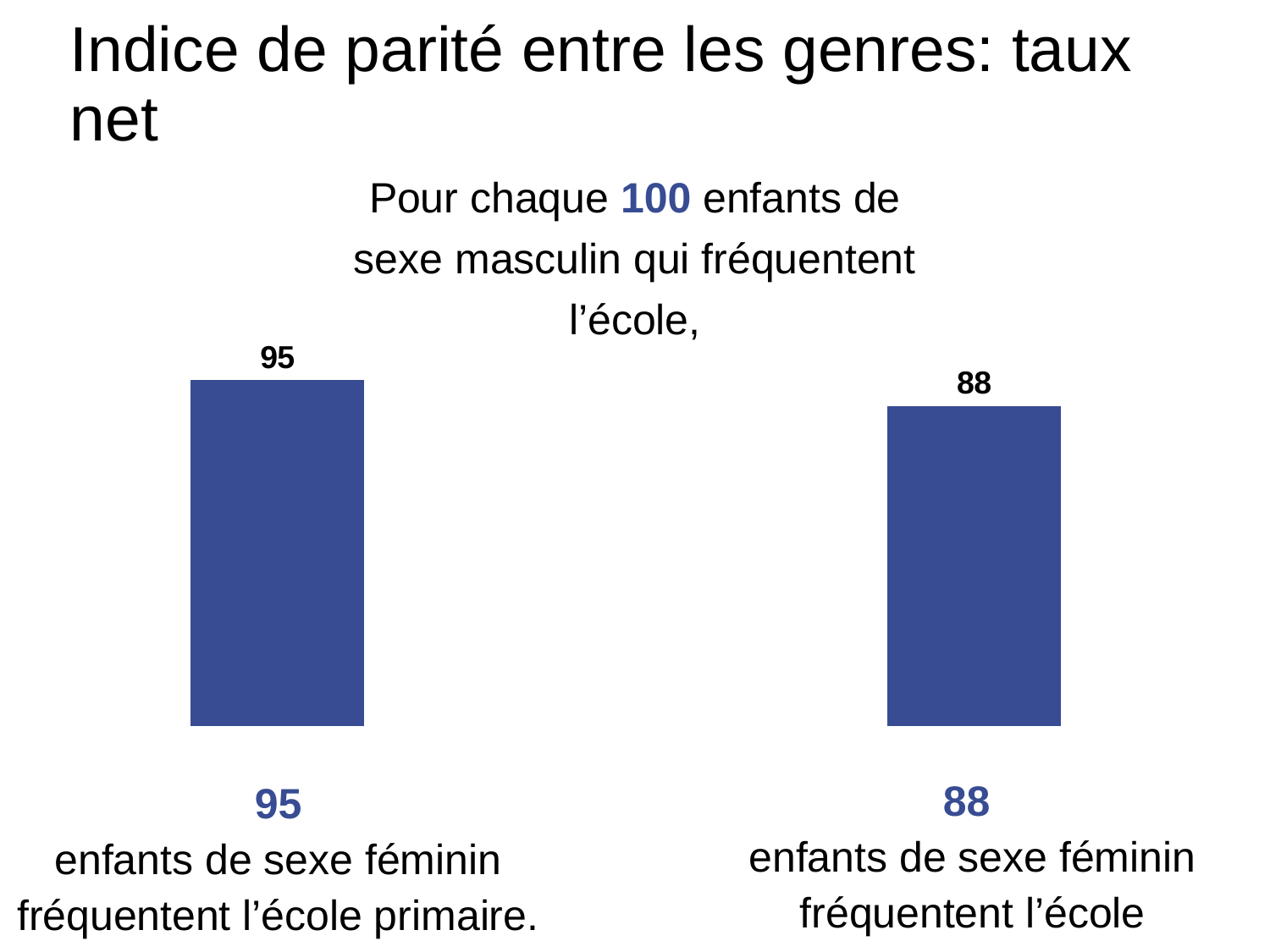

# Indice de parité entre les genres: taux net
Pour chaque 100 enfants de sexe masculin qui fréquentent l’école,

### Chart

| Category |  |
|---|---|
|  | 95.0 |
|  | None |
|  | 88.0 |
88
enfants de sexe féminin fréquentent l’école secondaire.
95
enfants de sexe féminin fréquentent l’école primaire.